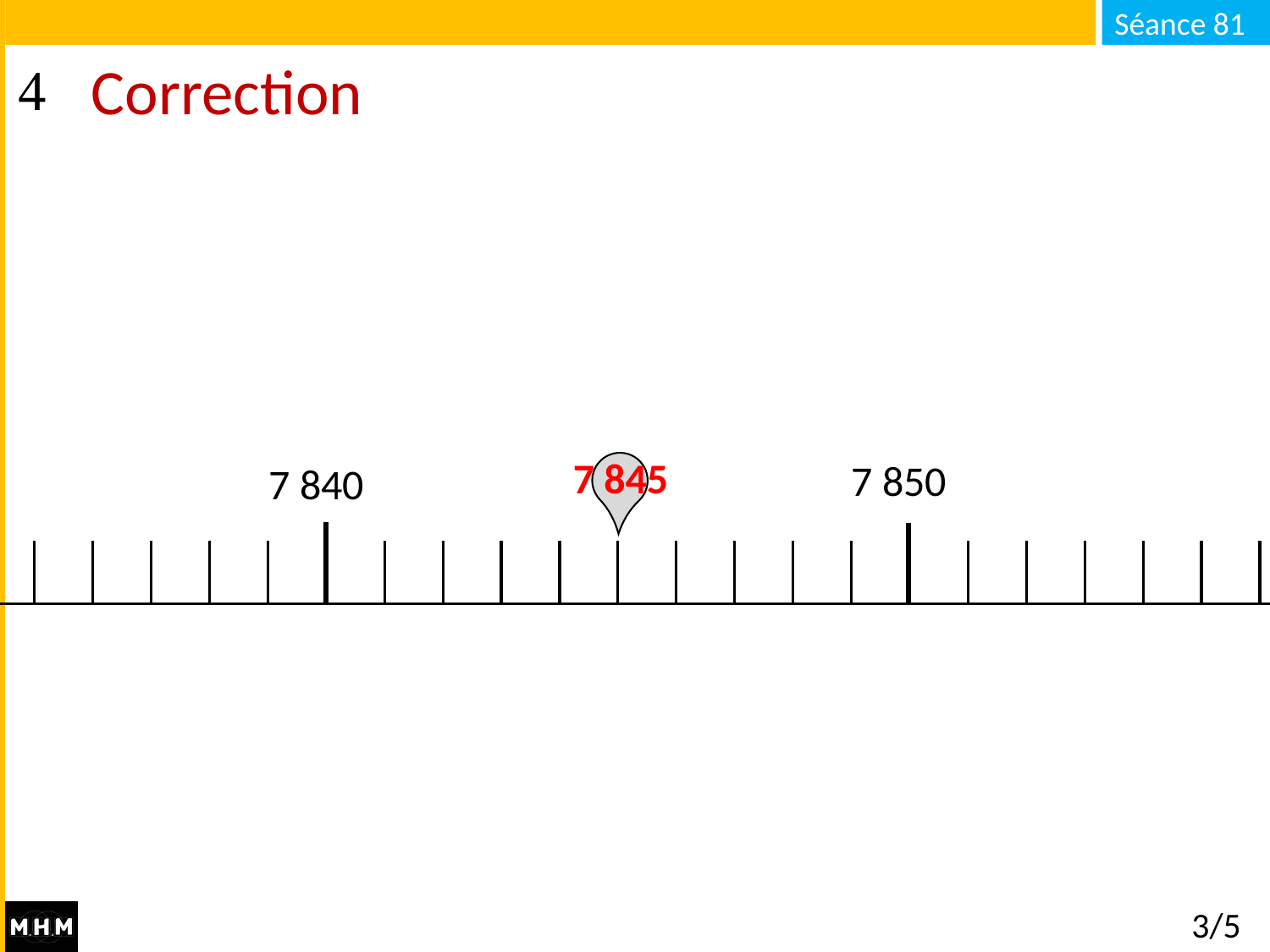

# Correction
7 845
7 850
7 840

3/5